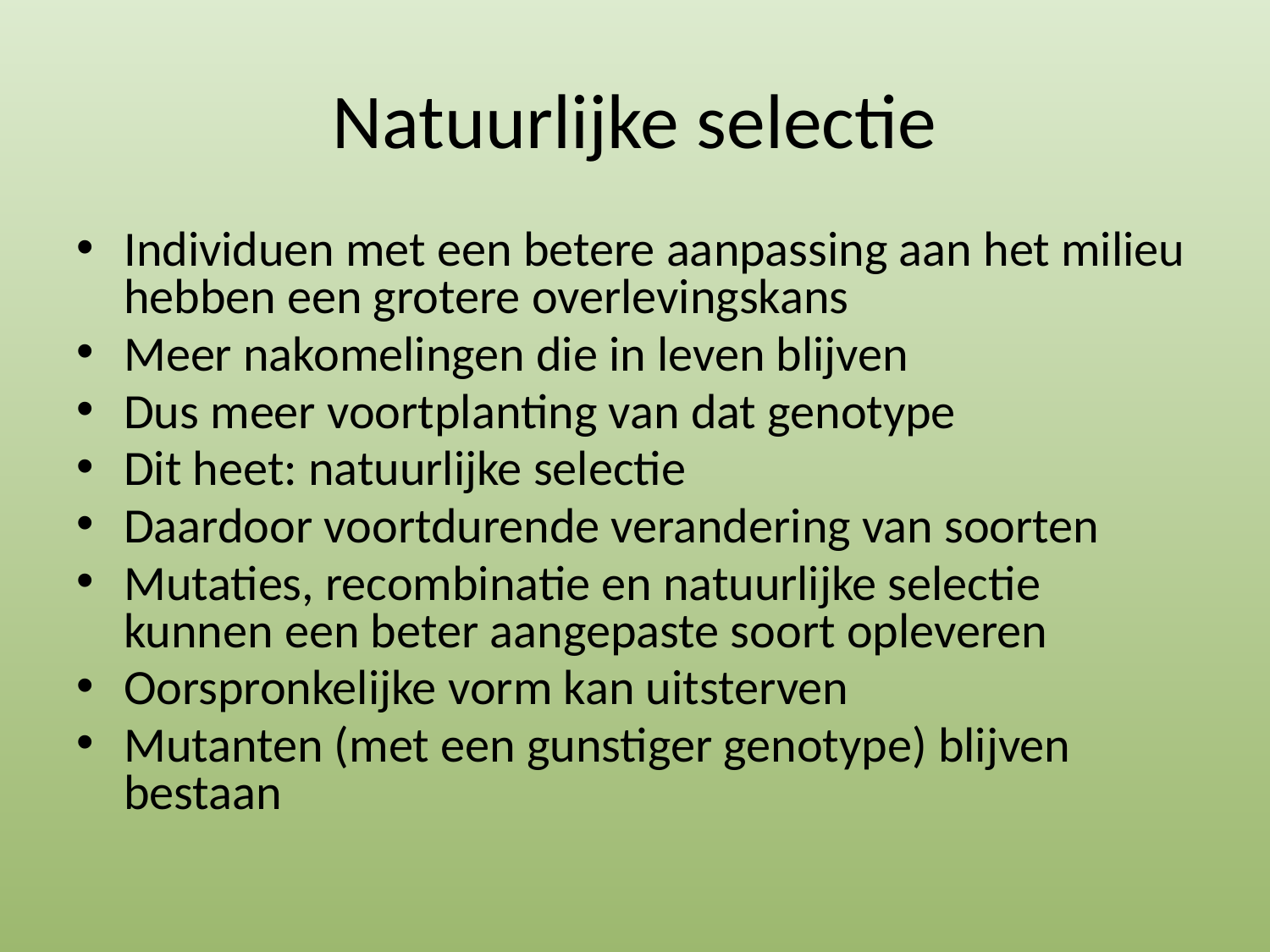

# Natuurlijke selectie
Individuen met een betere aanpassing aan het milieu hebben een grotere overlevingskans
Meer nakomelingen die in leven blijven
Dus meer voortplanting van dat genotype
Dit heet: natuurlijke selectie
Daardoor voortdurende verandering van soorten
Mutaties, recombinatie en natuurlijke selectie kunnen een beter aangepaste soort opleveren
Oorspronkelijke vorm kan uitsterven
Mutanten (met een gunstiger genotype) blijven bestaan